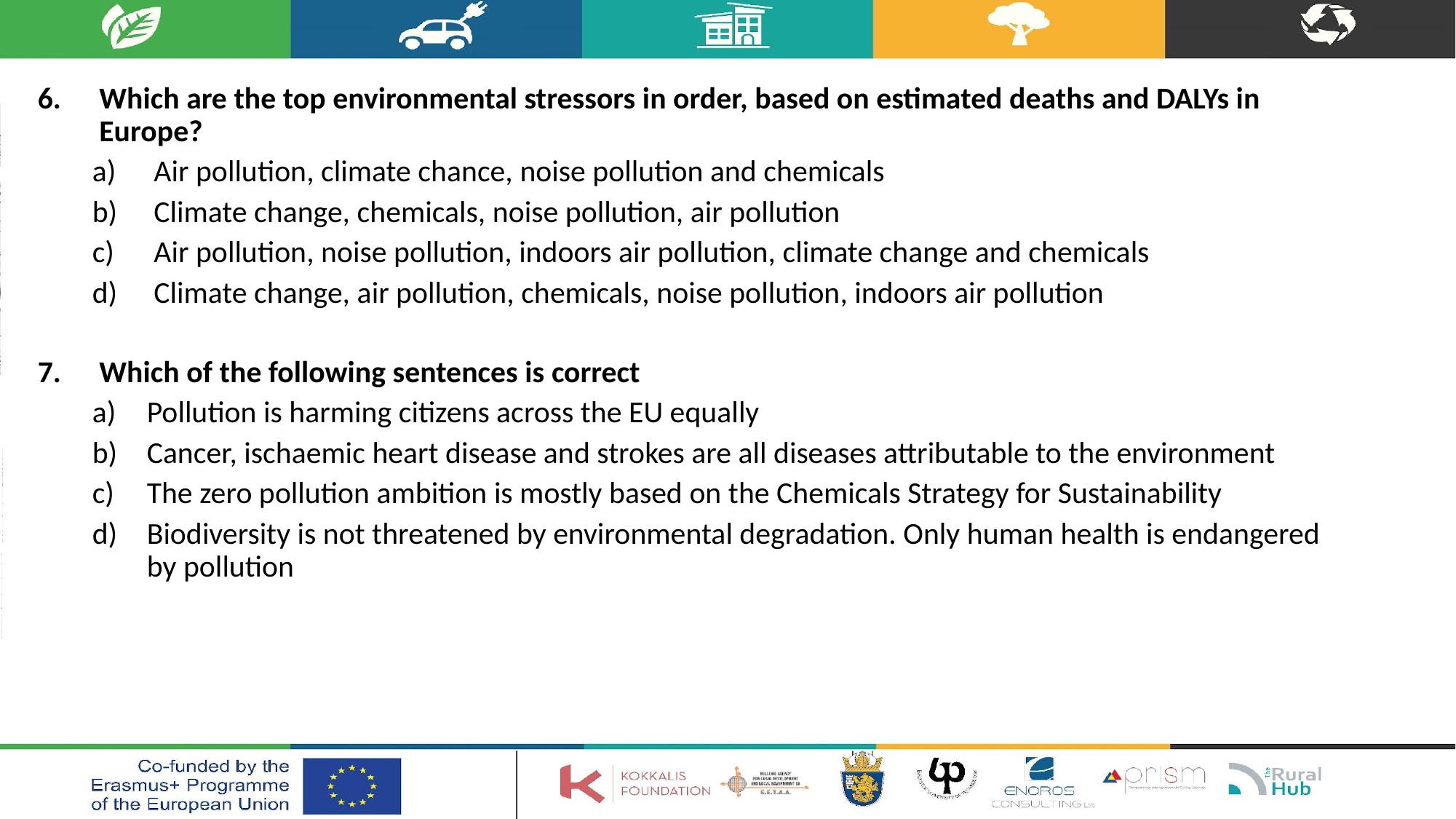

Which are the top environmental stressors in order, based on estimated deaths and DALYs in Europe?
Air pollution, climate chance, noise pollution and chemicals
Climate change, chemicals, noise pollution, air pollution
Air pollution, noise pollution, indoors air pollution, climate change and chemicals
Climate change, air pollution, chemicals, noise pollution, indoors air pollution

Which of the following sentences is correct
Pollution is harming citizens across the EU equally
Cancer, ischaemic heart disease and strokes are all diseases attributable to the environment
The zero pollution ambition is mostly based on the Chemicals Strategy for Sustainability
Biodiversity is not threatened by environmental degradation. Only human health is endangered by pollution